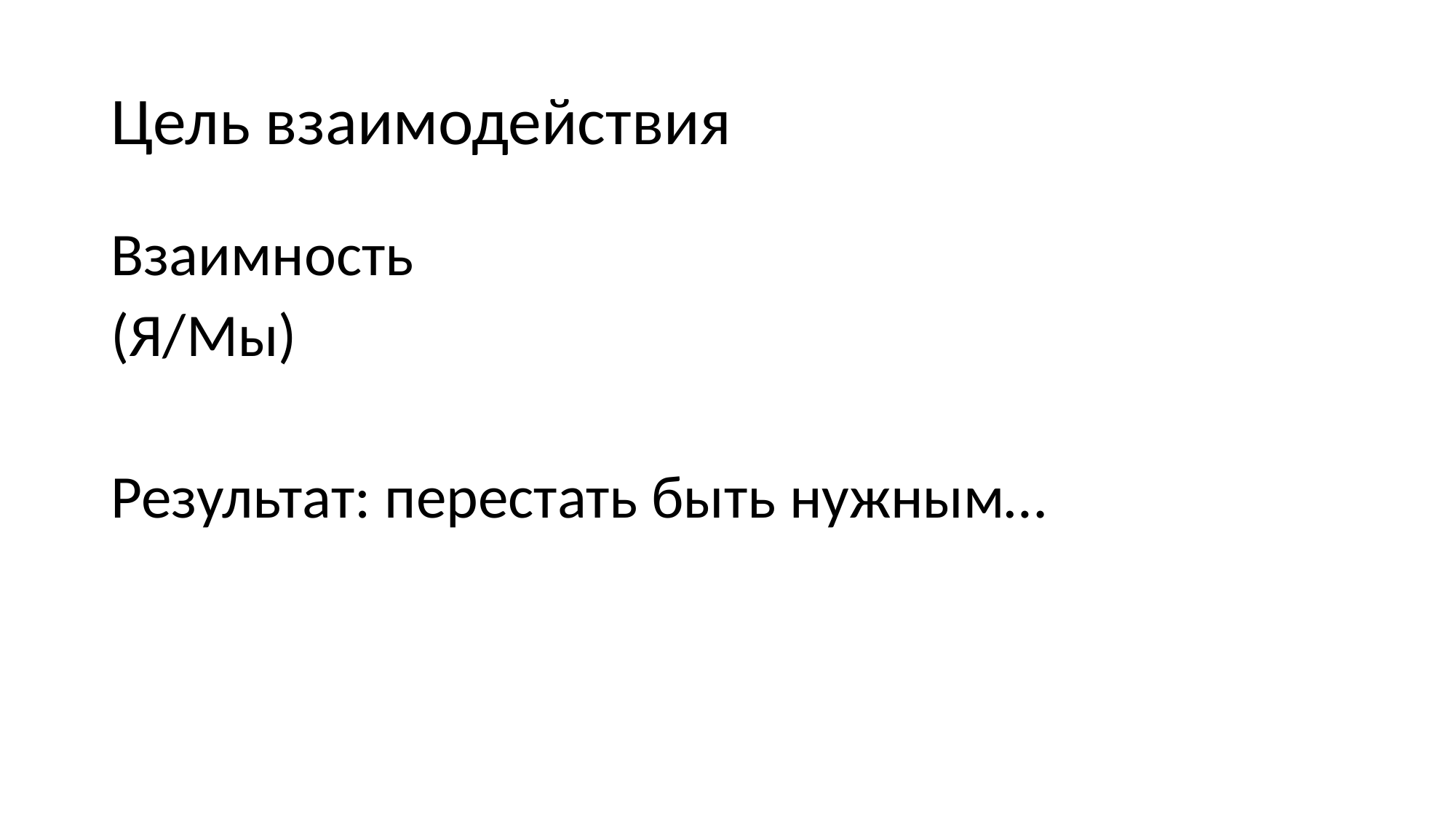

# Цель взаимодействия
Взаимность
(Я/Мы)

Результат: перестать быть нужным…